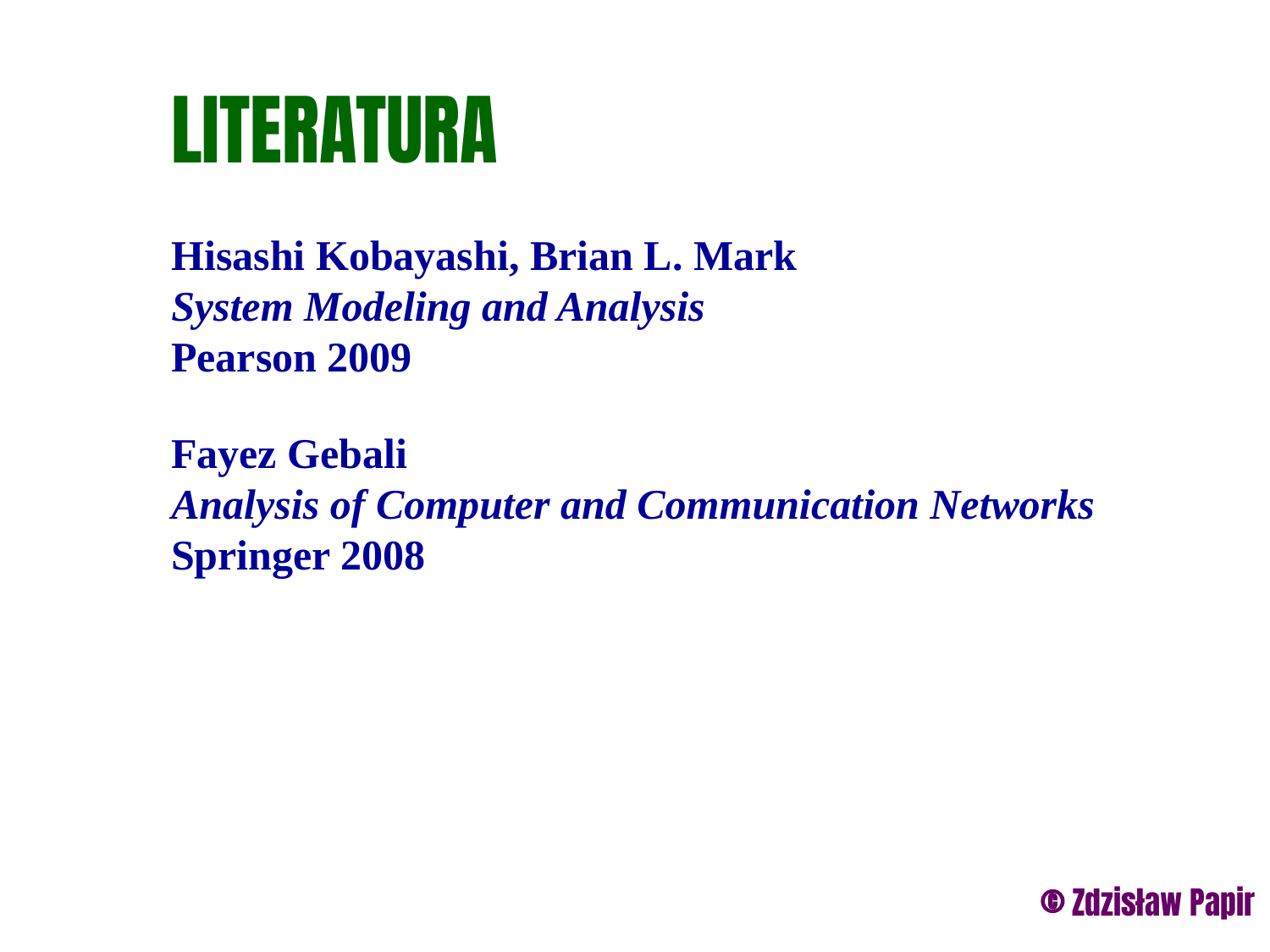

LITERATURA
Hisashi Kobayashi, Brian L. Mark
System Modeling and Analysis
Pearson 2009
Fayez Gebali
Analysis of Computer and Communication Networks
Springer 2008
© Zdzisław Papir